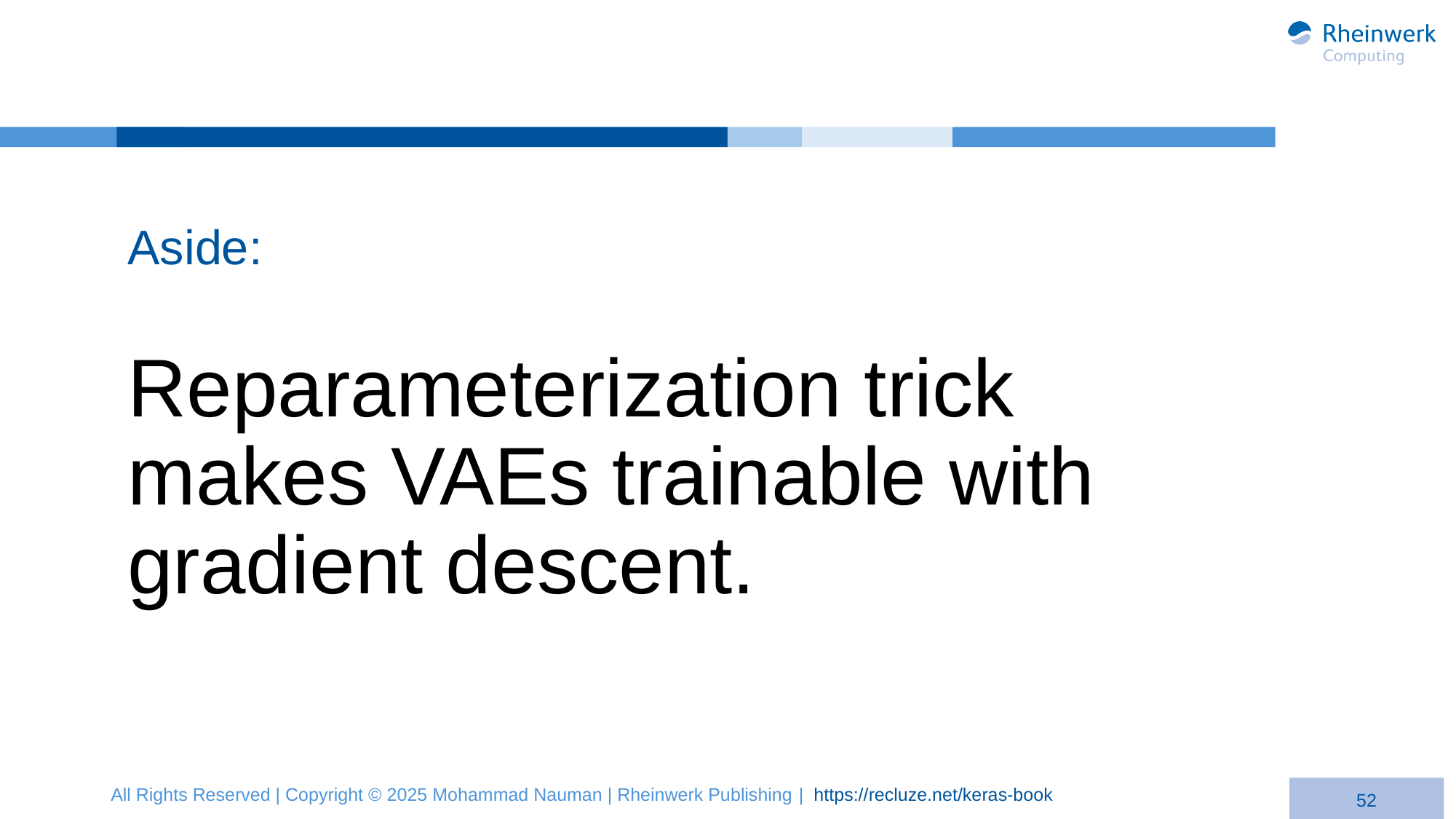

Aside:
# Reparameterization trick makes VAEs trainable with gradient descent.